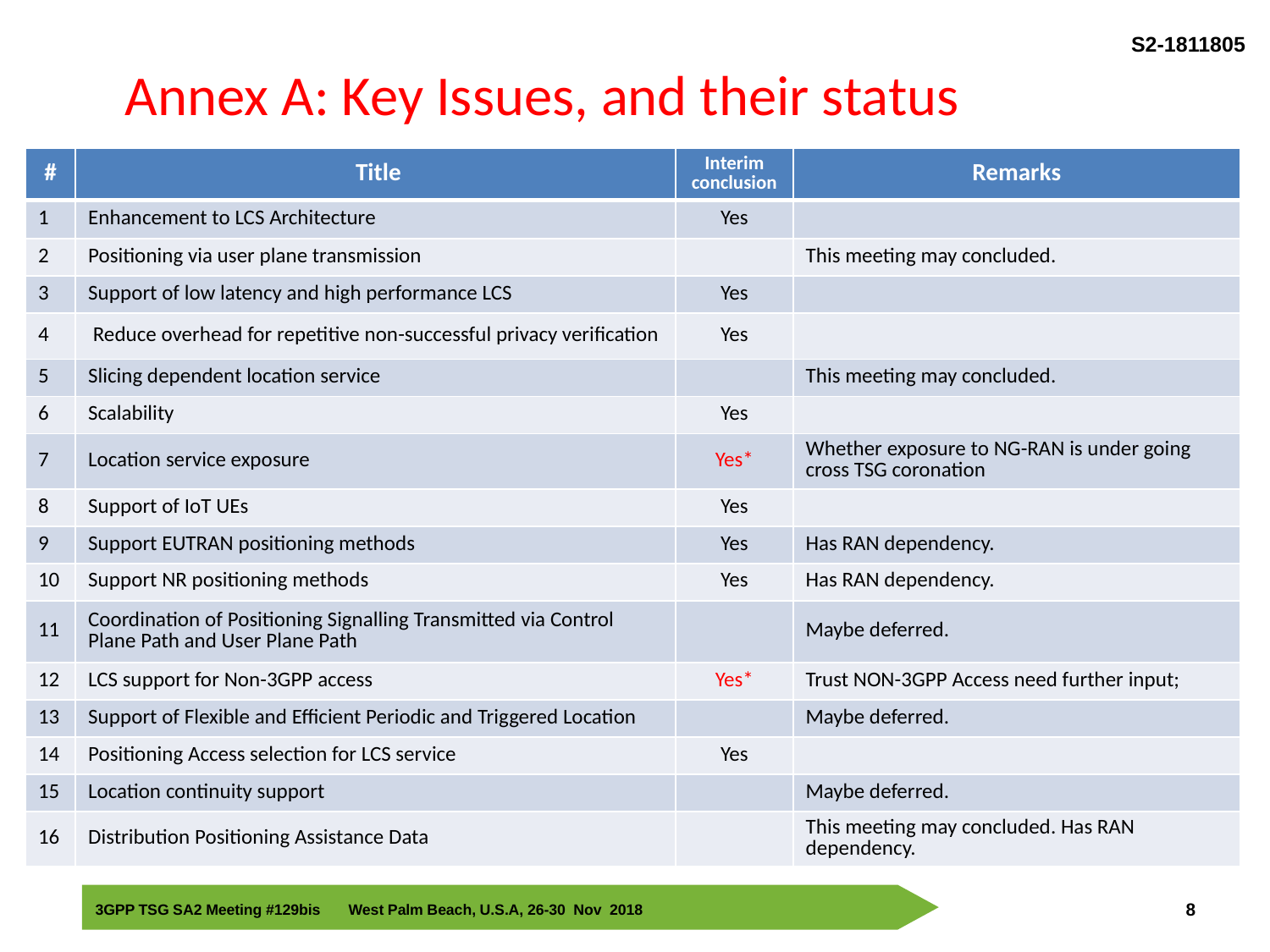

# Annex A: Key Issues, and their status
| # | Title | Interim conclusion | Remarks |
| --- | --- | --- | --- |
| 1 | Enhancement to LCS Architecture | Yes |  |
| 2 | Positioning via user plane transmission |  | This meeting may concluded. |
| 3 | Support of low latency and high performance LCS | Yes |  |
| 4 | Reduce overhead for repetitive non-successful privacy verification | Yes |  |
| 5 | Slicing dependent location service |  | This meeting may concluded. |
| 6 | Scalability | Yes |  |
| 7 | Location service exposure | Yes\* | Whether exposure to NG-RAN is under going cross TSG coronation |
| 8 | Support of IoT UEs | Yes |  |
| 9 | Support EUTRAN positioning methods | Yes | Has RAN dependency. |
| 10 | Support NR positioning methods | Yes | Has RAN dependency. |
| 11 | Coordination of Positioning Signalling Transmitted via Control Plane Path and User Plane Path |  | Maybe deferred. |
| 12 | LCS support for Non-3GPP access | Yes\* | Trust NON-3GPP Access need further input; |
| 13 | Support of Flexible and Efficient Periodic and Triggered Location |  | Maybe deferred. |
| 14 | Positioning Access selection for LCS service | Yes |  |
| 15 | Location continuity support |  | Maybe deferred. |
| 16 | Distribution Positioning Assistance Data |  | This meeting may concluded. Has RAN dependency. |